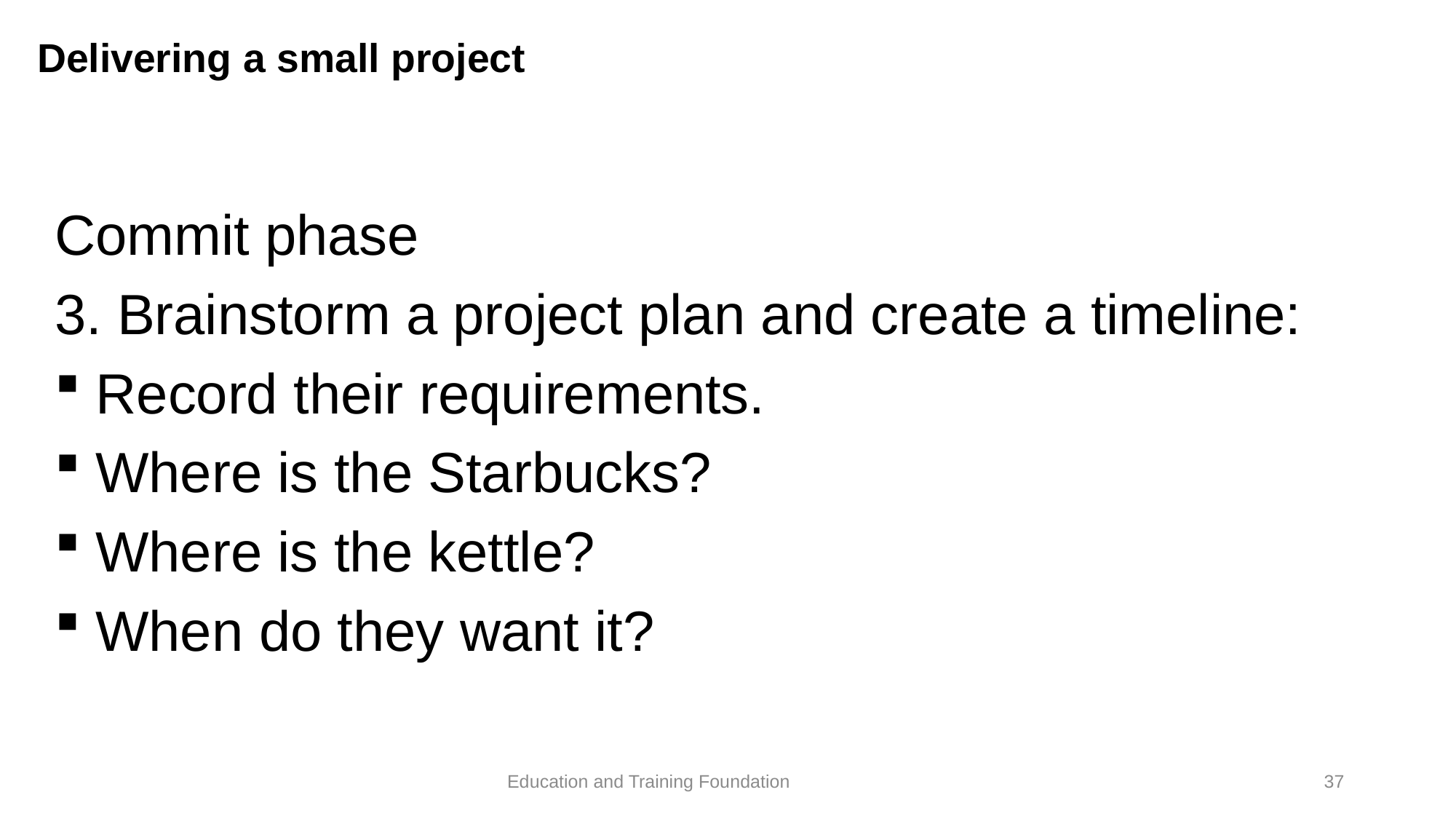

# Delivering a small project
Commit phase
3. Brainstorm a project plan and create a timeline:
Record their requirements.
Where is the Starbucks?
Where is the kettle?
When do they want it?
37
Education and Training Foundation